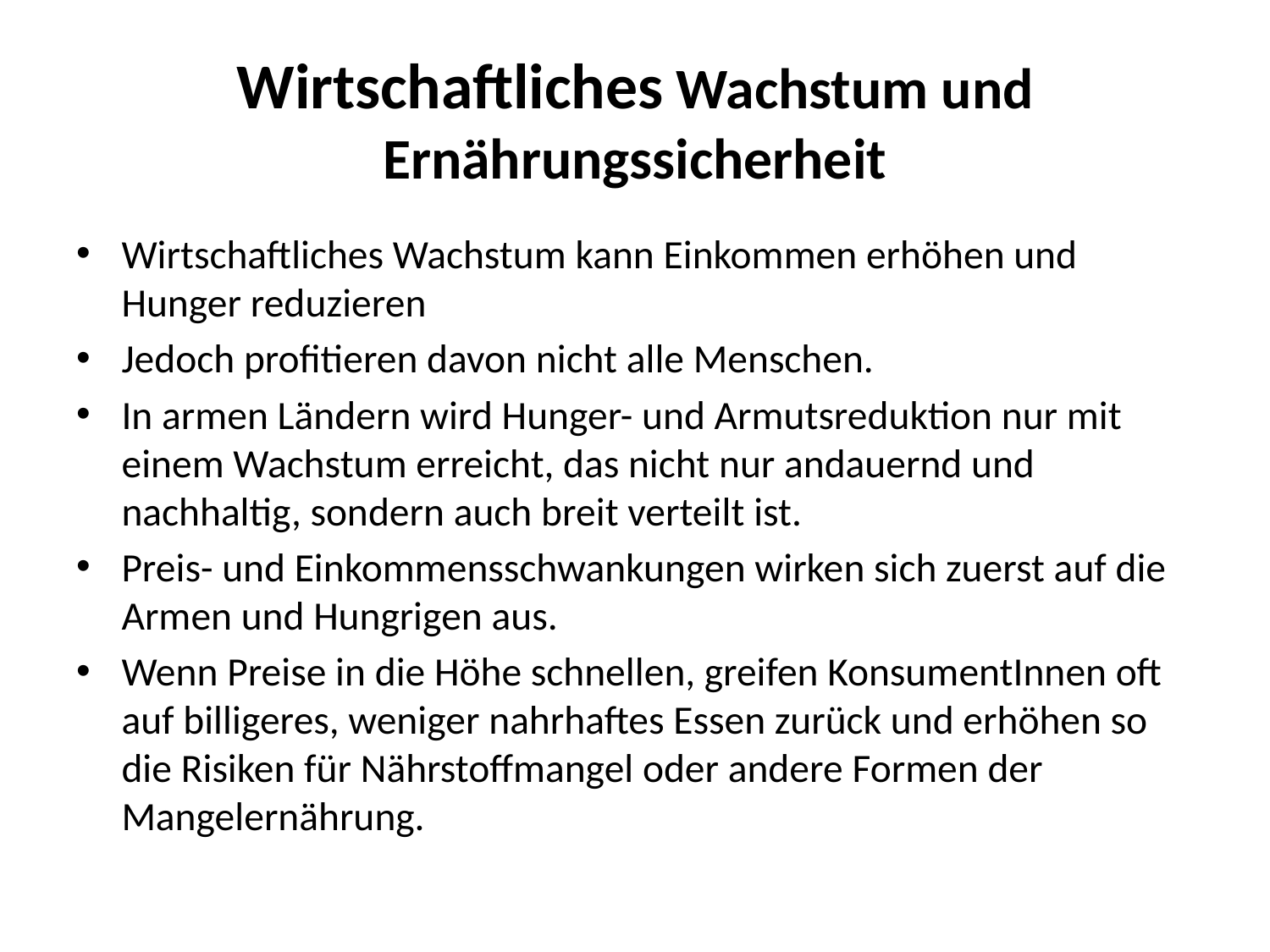

# Wirtschaftliches Wachstum und Ernährungssicherheit
Wirtschaftliches Wachstum kann Einkommen erhöhen und Hunger reduzieren
Jedoch profitieren davon nicht alle Menschen.
In armen Ländern wird Hunger- und Armutsreduktion nur mit einem Wachstum erreicht, das nicht nur andauernd und nachhaltig, sondern auch breit verteilt ist.
Preis- und Einkommensschwankungen wirken sich zuerst auf die Armen und Hungrigen aus.
Wenn Preise in die Höhe schnellen, greifen KonsumentInnen oft auf billigeres, weniger nahrhaftes Essen zurück und erhöhen so die Risiken für Nährstoffmangel oder andere Formen der Mangelernährung.